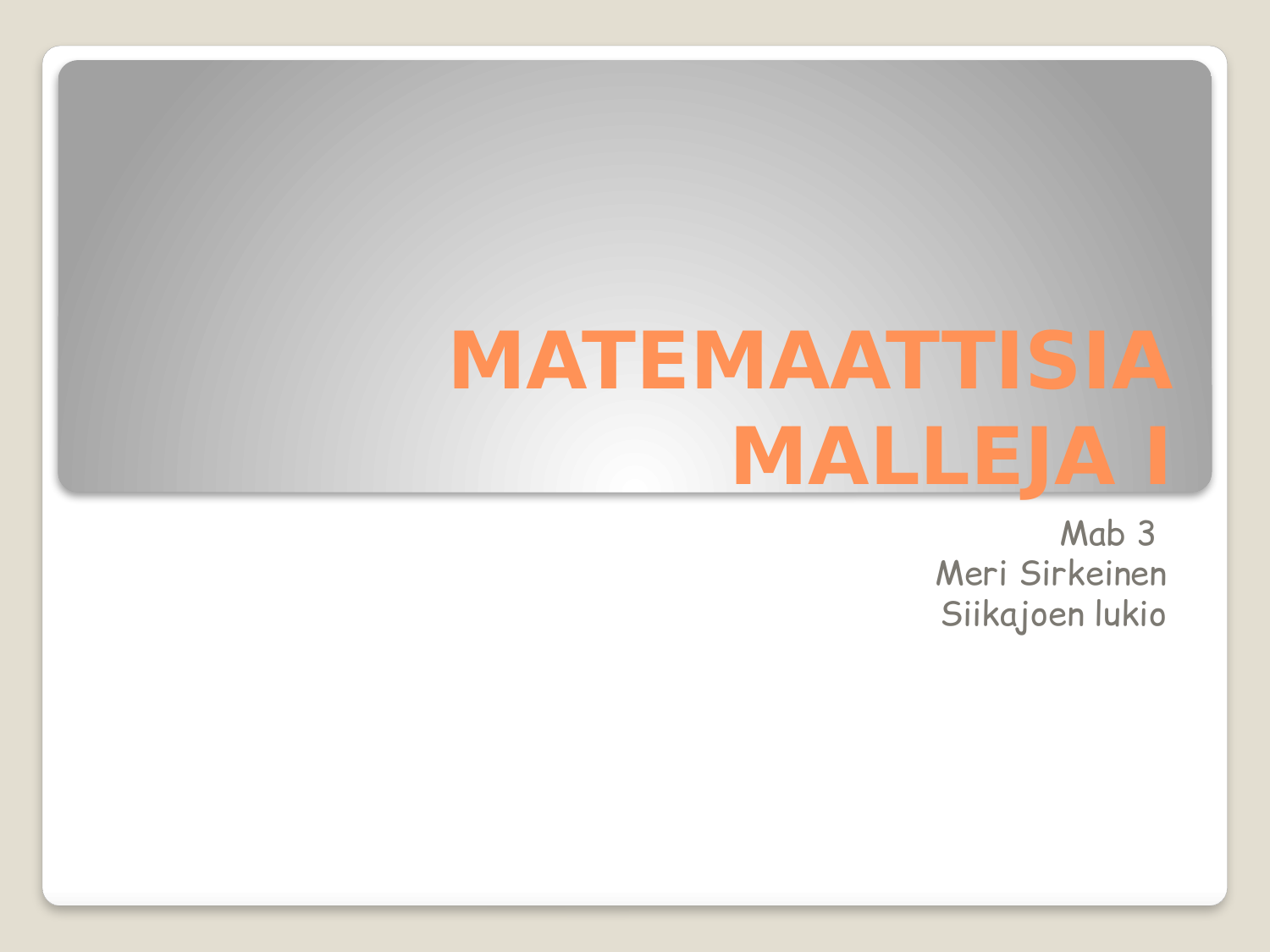

# MATEMAATTISIA MALLEJA I
Mab 3
Meri Sirkeinen
Siikajoen lukio